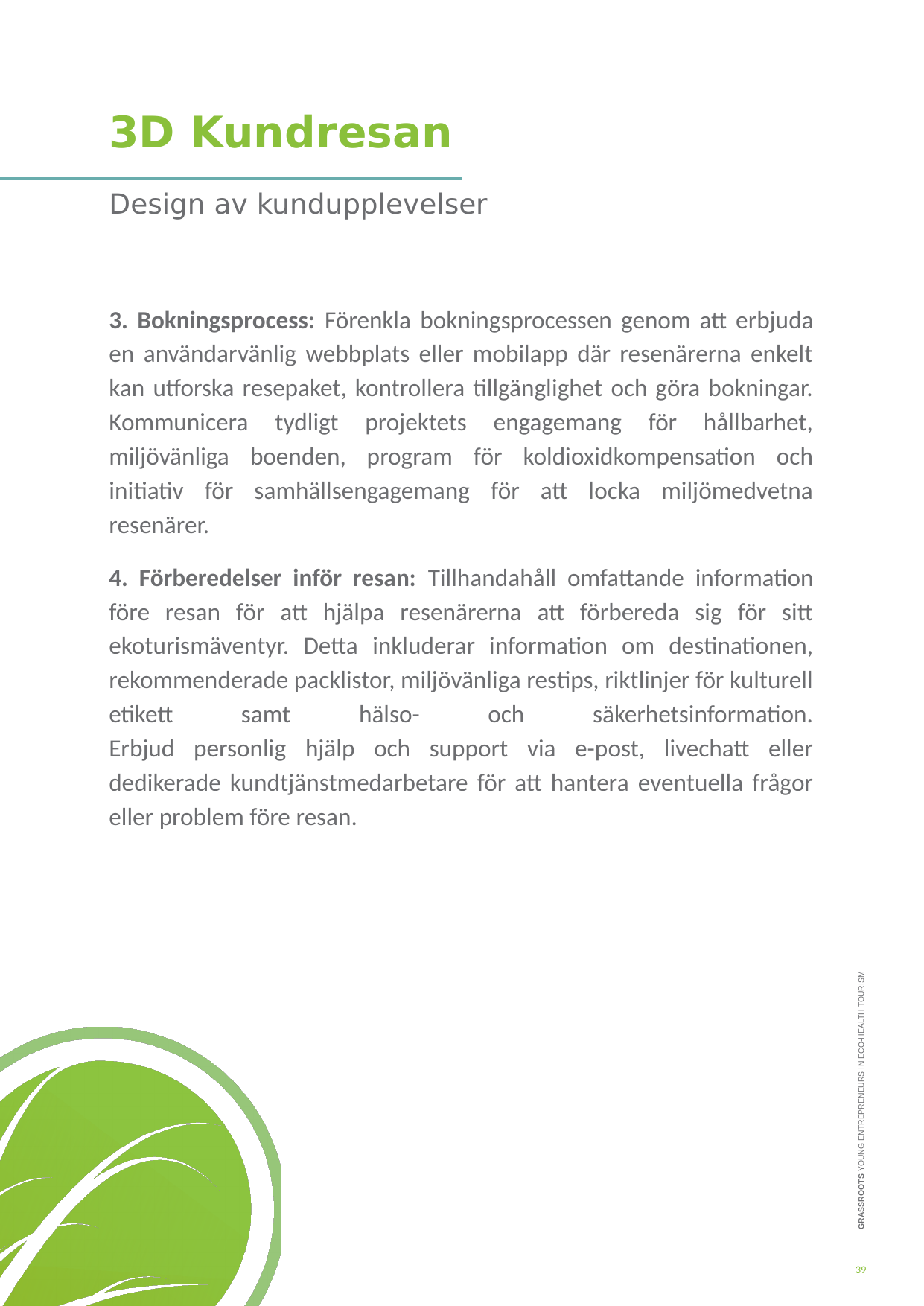

3D Kundresan
Design av kundupplevelser
3. Bokningsprocess: Förenkla bokningsprocessen genom att erbjuda en användarvänlig webbplats eller mobilapp där resenärerna enkelt kan utforska resepaket, kontrollera tillgänglighet och göra bokningar.
Kommunicera tydligt projektets engagemang för hållbarhet, miljövänliga boenden, program för koldioxidkompensation och initiativ för samhällsengagemang för att locka miljömedvetna resenärer.
4. Förberedelser inför resan: Tillhandahåll omfattande information före resan för att hjälpa resenärerna att förbereda sig för sitt ekoturismäventyr. Detta inkluderar information om destinationen, rekommenderade packlistor, miljövänliga restips, riktlinjer för kulturell etikett samt hälso- och säkerhetsinformation.
Erbjud personlig hjälp och support via e-post, livechatt eller dedikerade kundtjänstmedarbetare för att hantera eventuella frågor eller problem före resan.

39